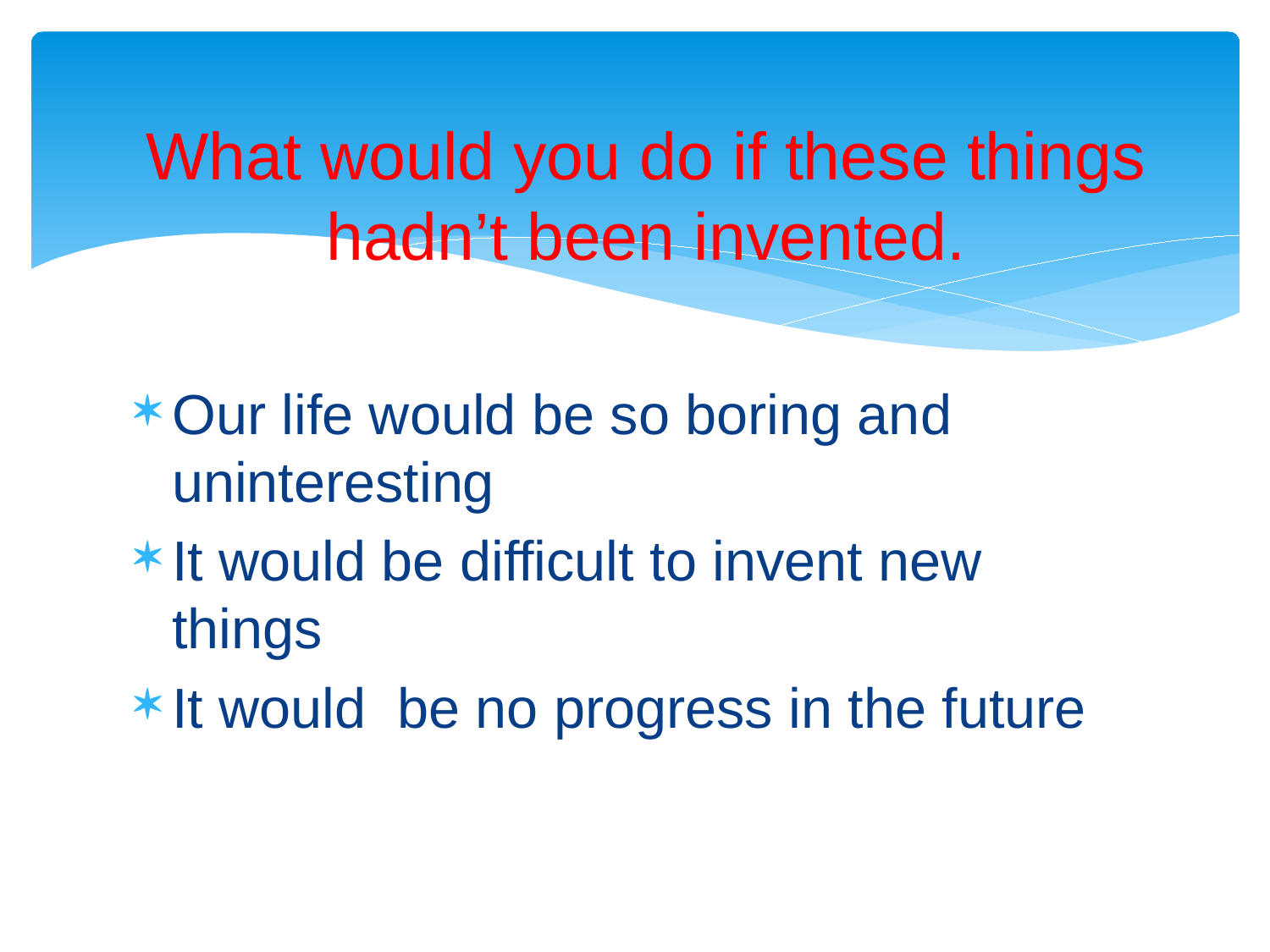

# What would you do if these things hadn’t been invented.
Our life would be so boring and uninteresting
It would be difficult to invent new things
It would  be no progress in the future